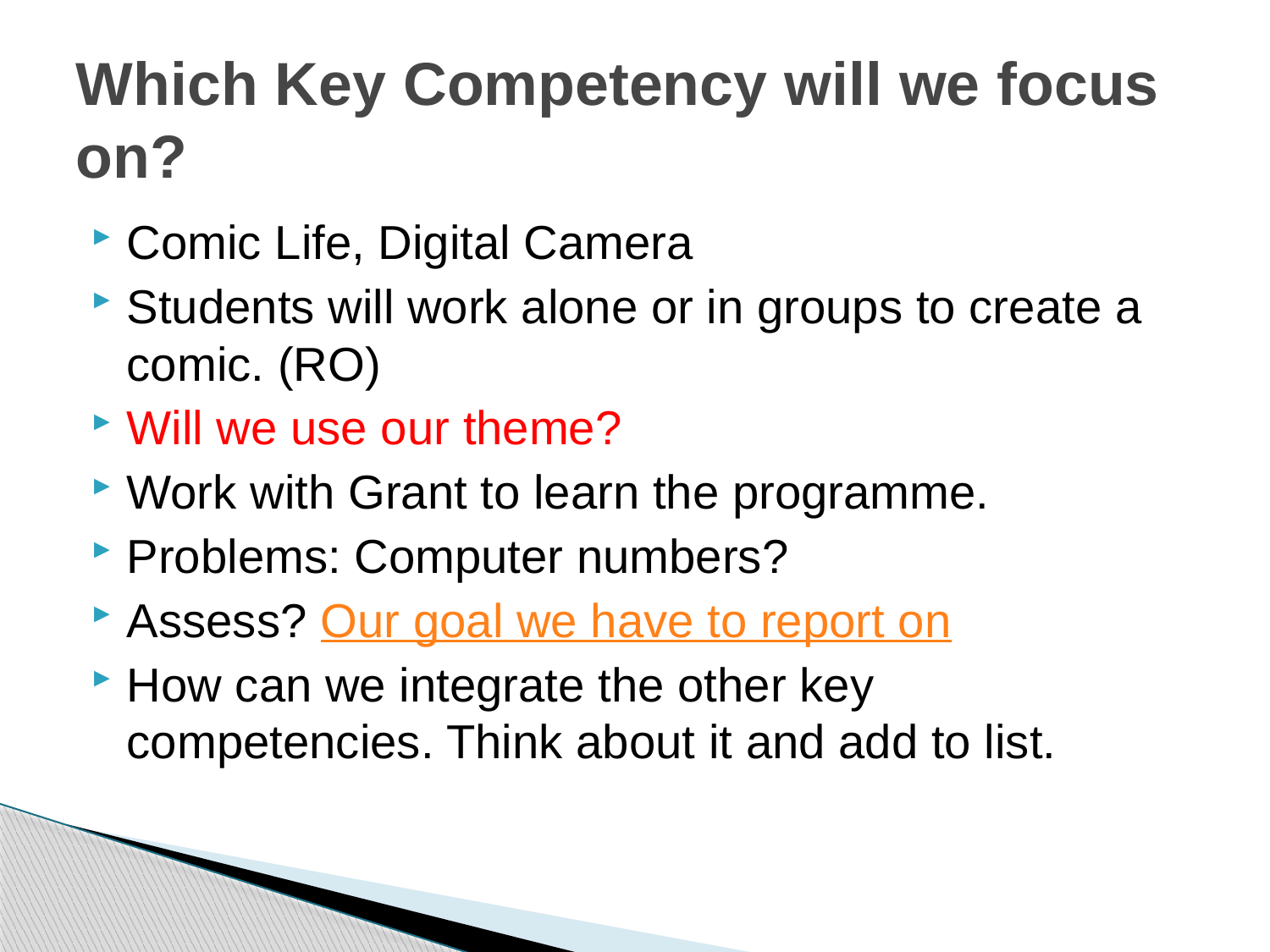

# Which Key Competency will we focus on?
Comic Life, Digital Camera
Students will work alone or in groups to create a comic. (RO)
Will we use our theme?
Work with Grant to learn the programme.
Problems: Computer numbers?
Assess? Our goal we have to report on
How can we integrate the other key competencies. Think about it and add to list.